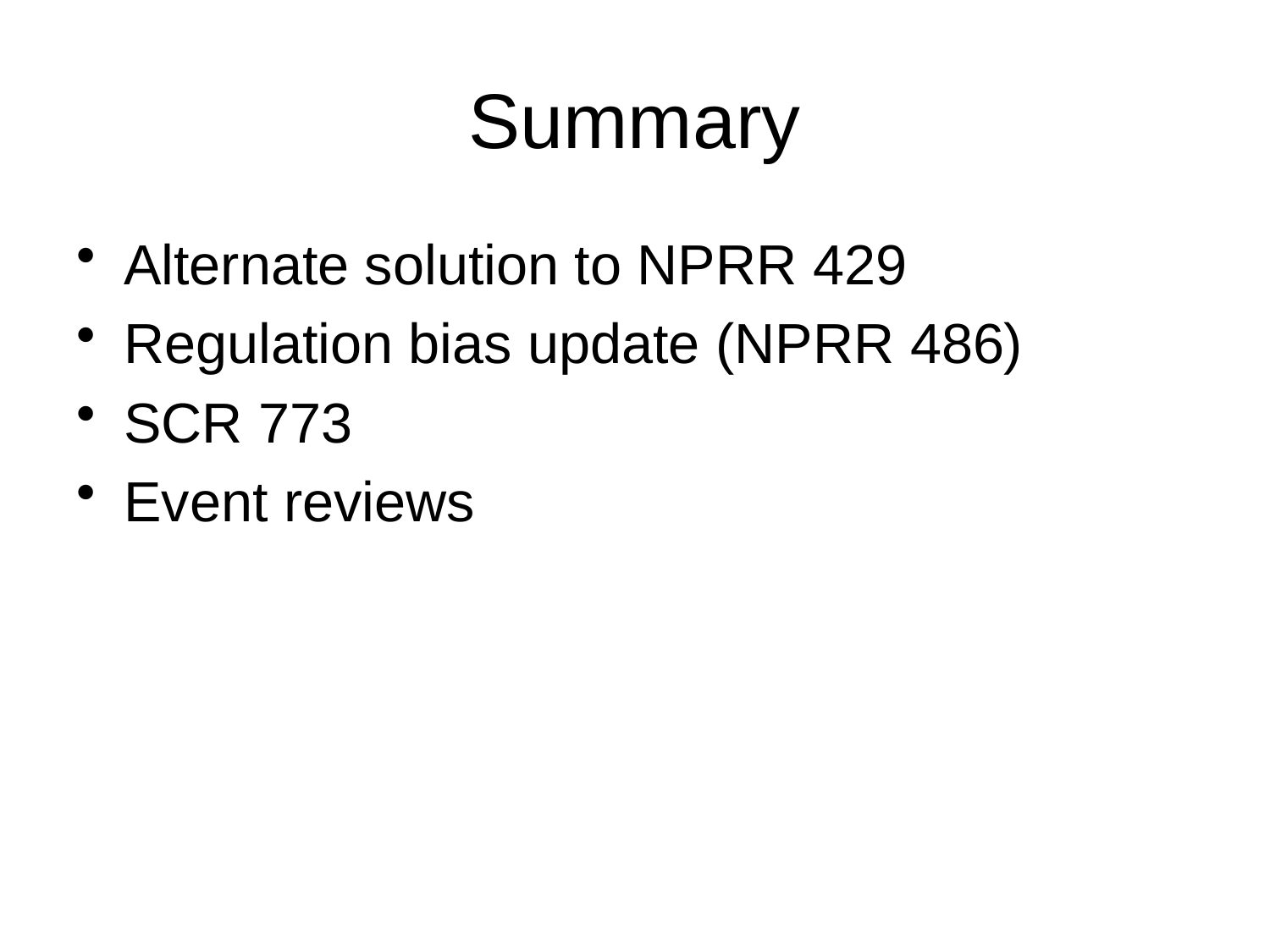

# Summary
Alternate solution to NPRR 429
Regulation bias update (NPRR 486)
SCR 773
Event reviews